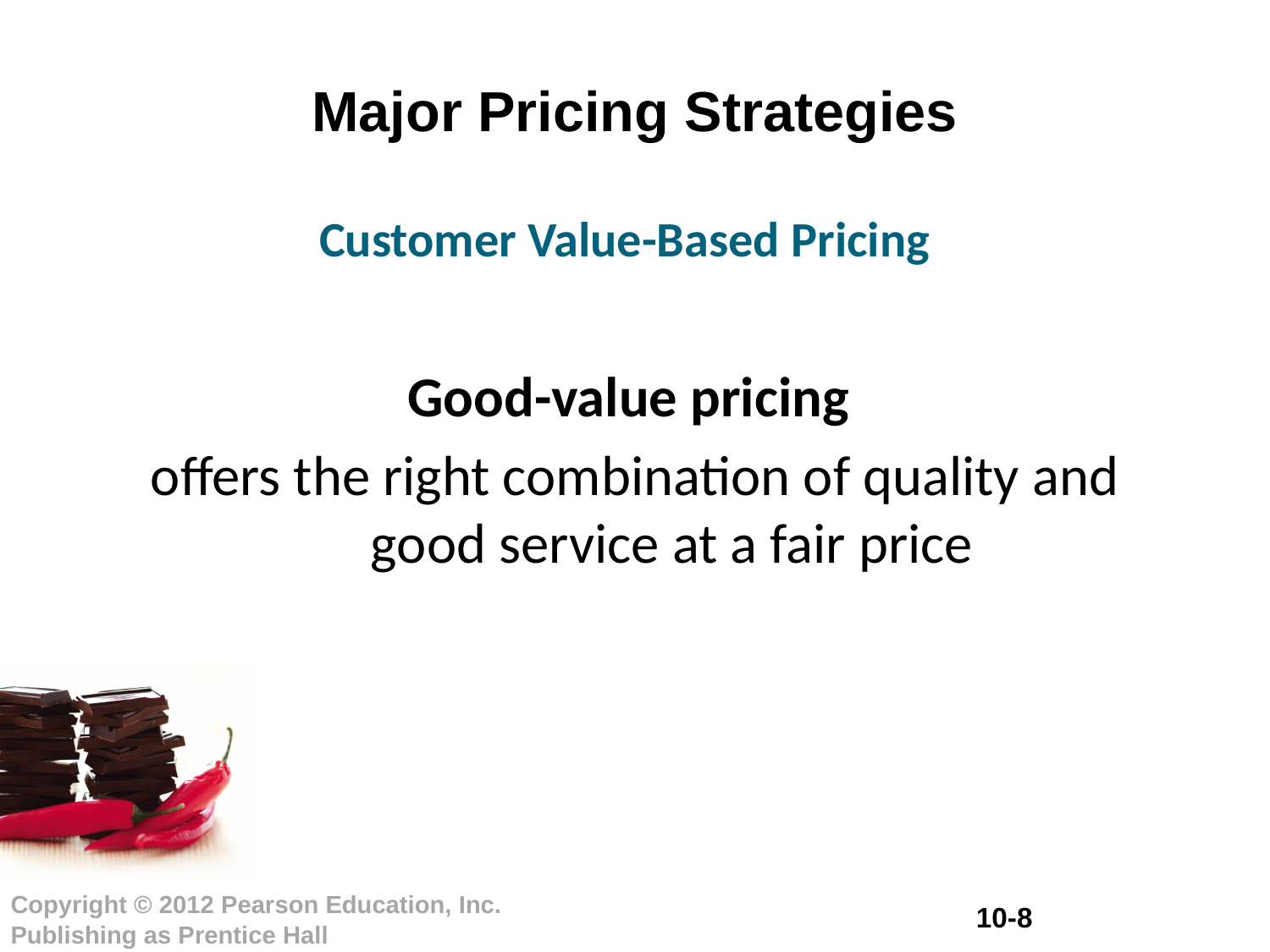

# Major Pricing Strategies
Customer Value-Based Pricing

Good-value pricing
offers the right combination of quality and good service at a fair price